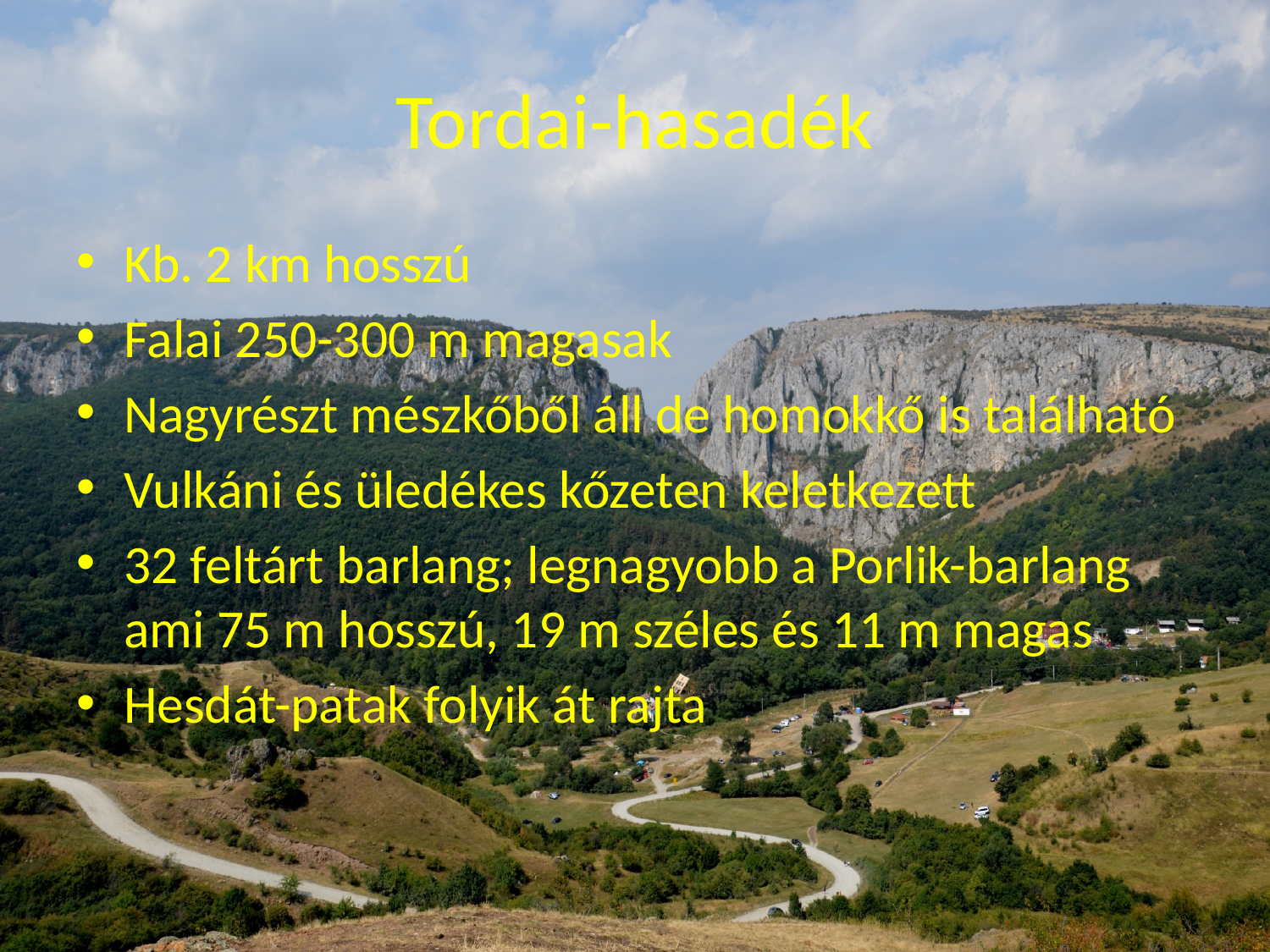

# Tordai-hasadék
Kb. 2 km hosszú
Falai 250-300 m magasak
Nagyrészt mészkőből áll de homokkő is található
Vulkáni és üledékes kőzeten keletkezett
32 feltárt barlang; legnagyobb a Porlik-barlang ami 75 m hosszú, 19 m széles és 11 m magas
Hesdát-patak folyik át rajta